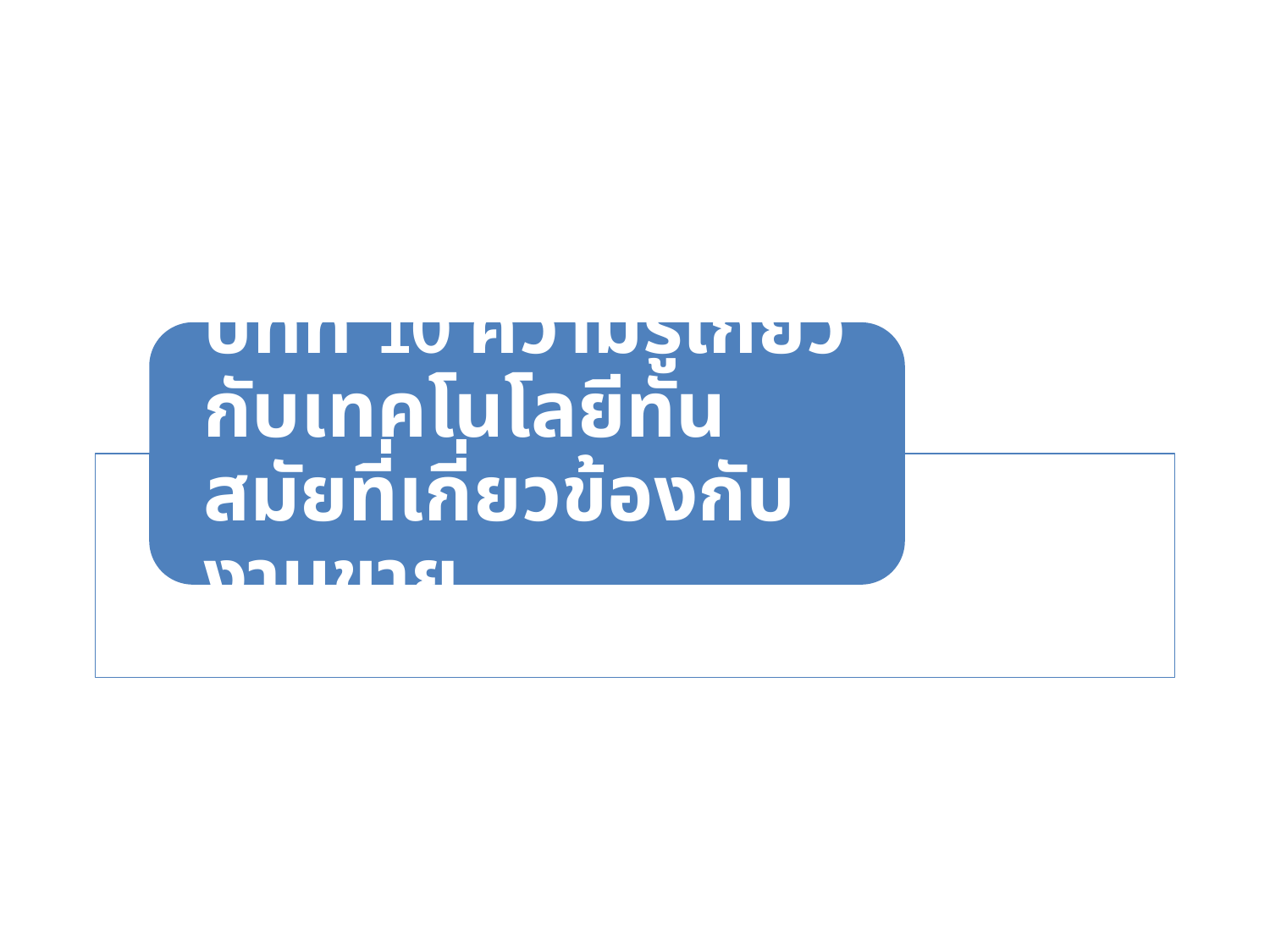

บทที่ 10 ความรู้เกี่ยวกับเทคโนโลยีทันสมัยที่เกี่ยวข้องกับงานขาย